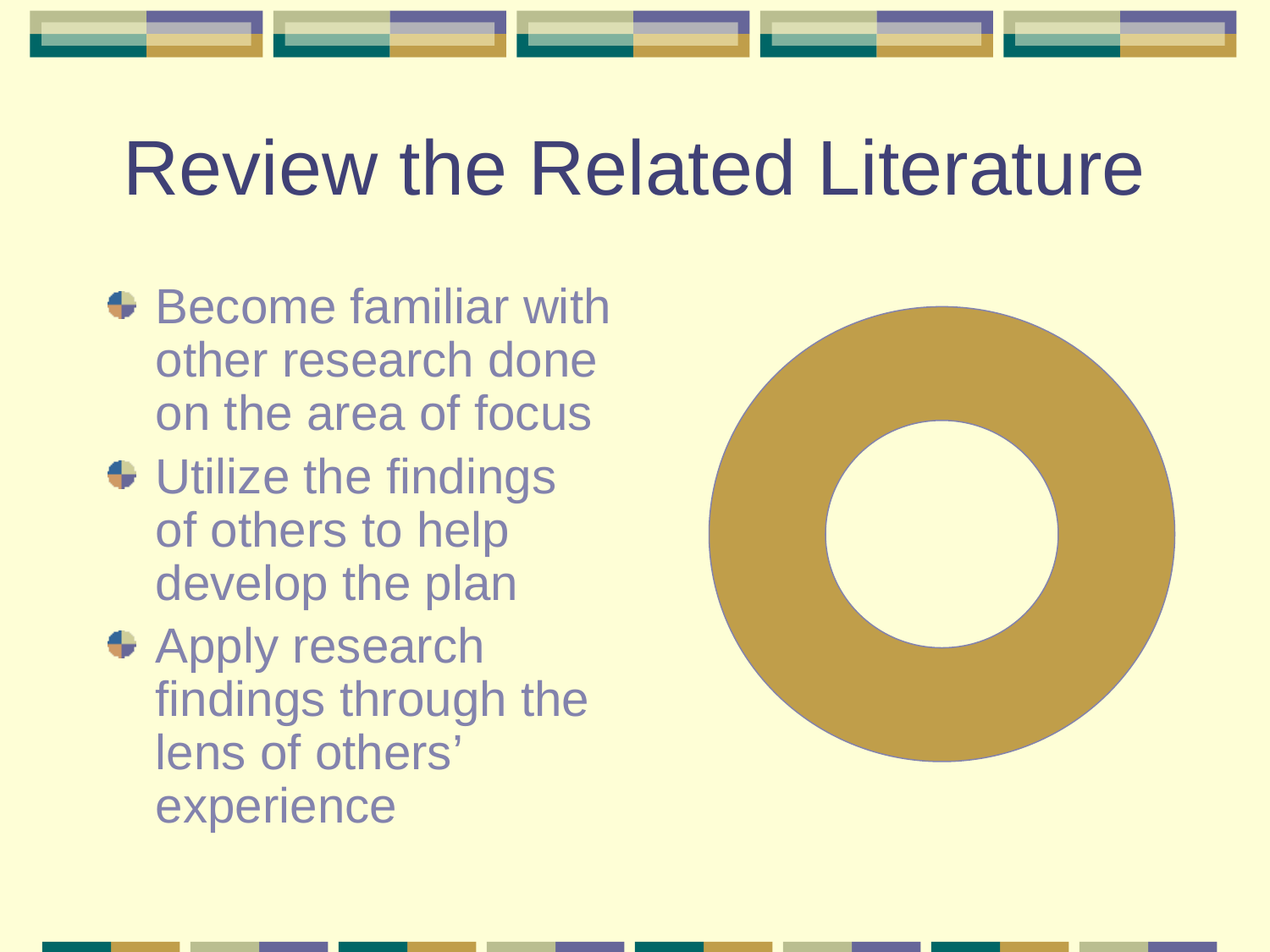

# Review the Related Literature
Become familiar with other research done on the area of focus
Utilize the findings of others to help develop the plan
Apply research findings through the lens of others’ experience